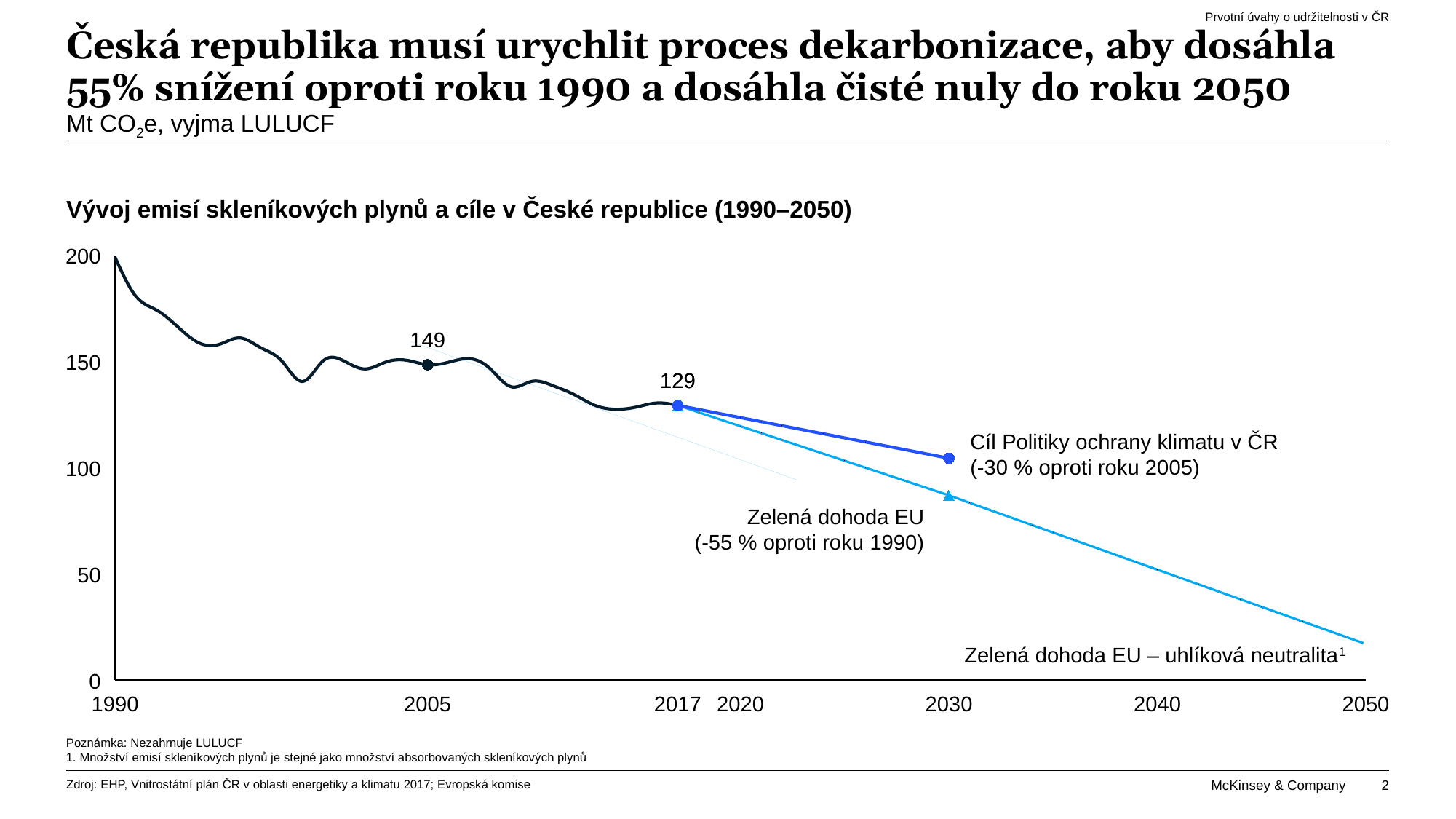

Prvotní úvahy o udržitelnosti v ČR
# Česká republika musí urychlit proces dekarbonizace, aby dosáhla 55% snížení oproti roku 1990 a dosáhla čisté nuly do roku 2050
Mt CO2e, vyjma LULUCF
Vývoj emisí skleníkových plynů a cíle v České republice (1990–2050)
200

### Chart

| Category |  |  |  |  |
|---|---|---|---|---|
149

150
129
129
Cíl Politiky ochrany klimatu v ČR
(-30 % oproti roku 2005)
100
Zelená dohoda EU
(-55 % oproti roku 1990)
50
Zelená dohoda EU – uhlíková neutralita1
0
1990
2005
2017
2020
2030
2040
2050
Poznámka: Nezahrnuje LULUCF
1. Množství emisí skleníkových plynů je stejné jako množství absorbovaných skleníkových plynů
Zdroj: EHP, Vnitrostátní plán ČR v oblasti energetiky a klimatu 2017; Evropská komise